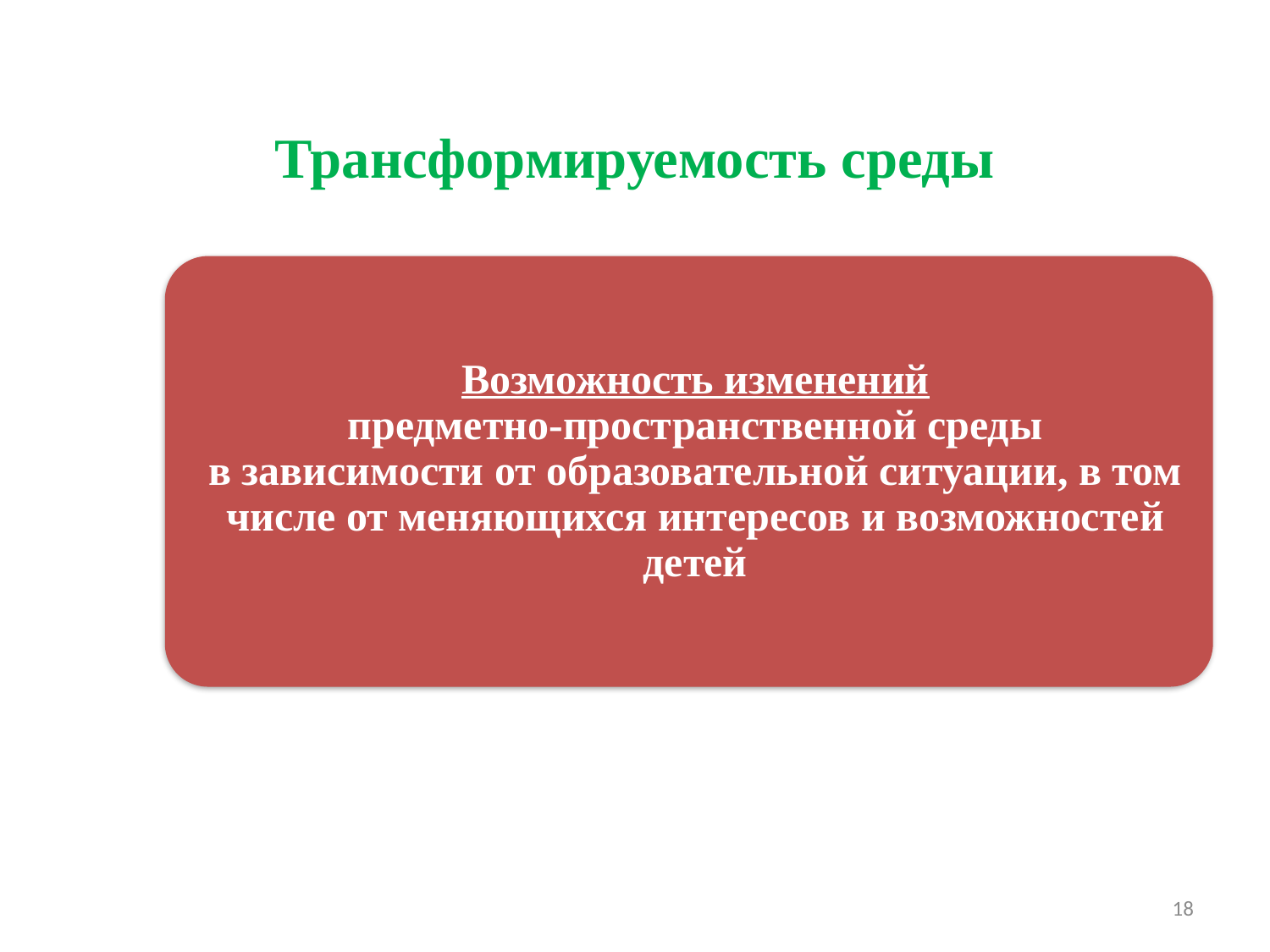

Требования к развивающей предметно-пространственной среде
# Трансформируемость среды
Возможность изменений
предметно-пространственной среды
в зависимости от образовательной ситуации, в том числе от меняющихся интересов и возможностей детей
18